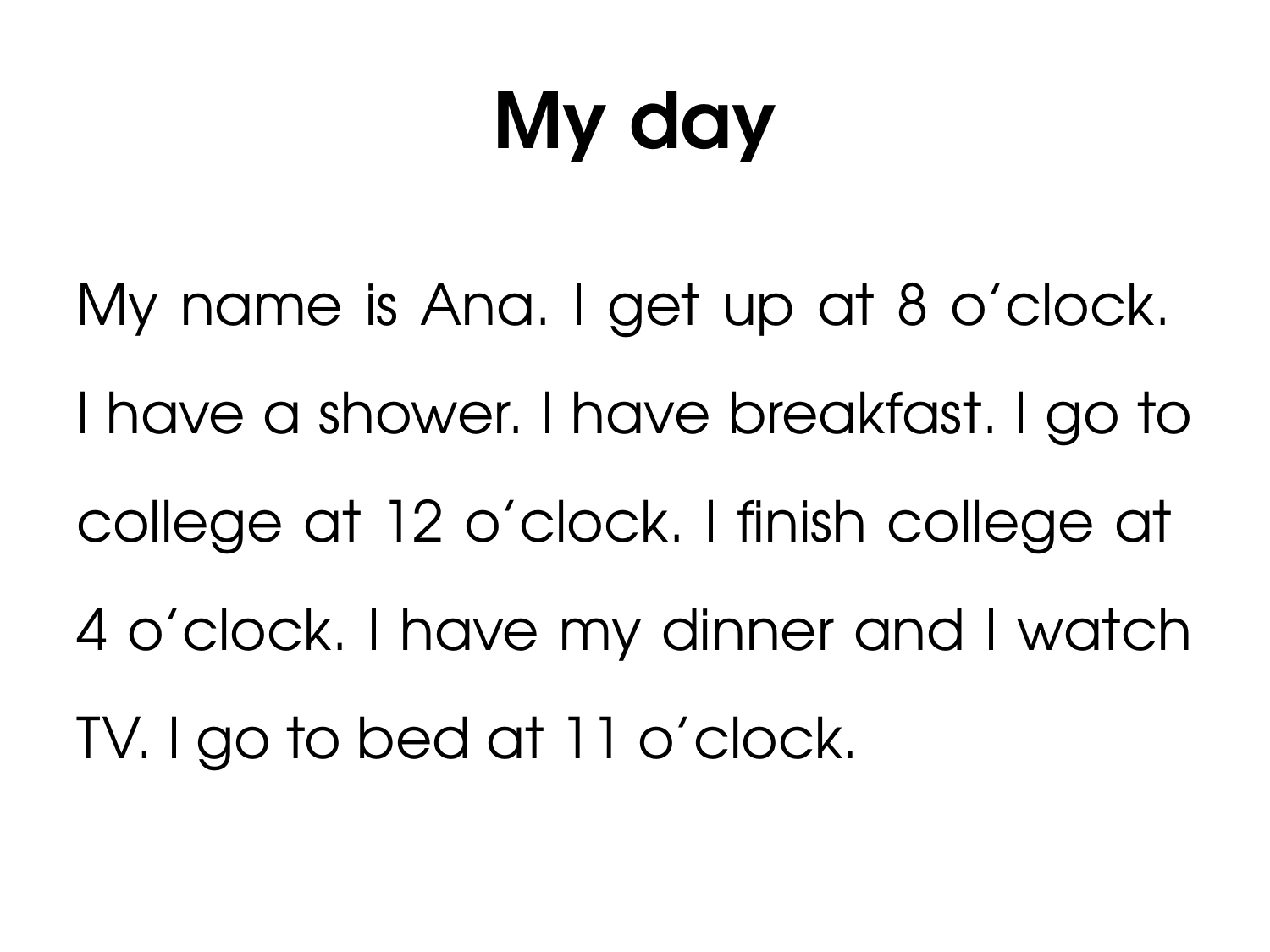

# My day
My name is Ana. I get up at 8 o’clock.
I have a shower. I have breakfast. I go to college at 12 o’clock. I finish college at
4 o’clock. I have my dinner and I watch TV. I go to bed at 11 o’clock.